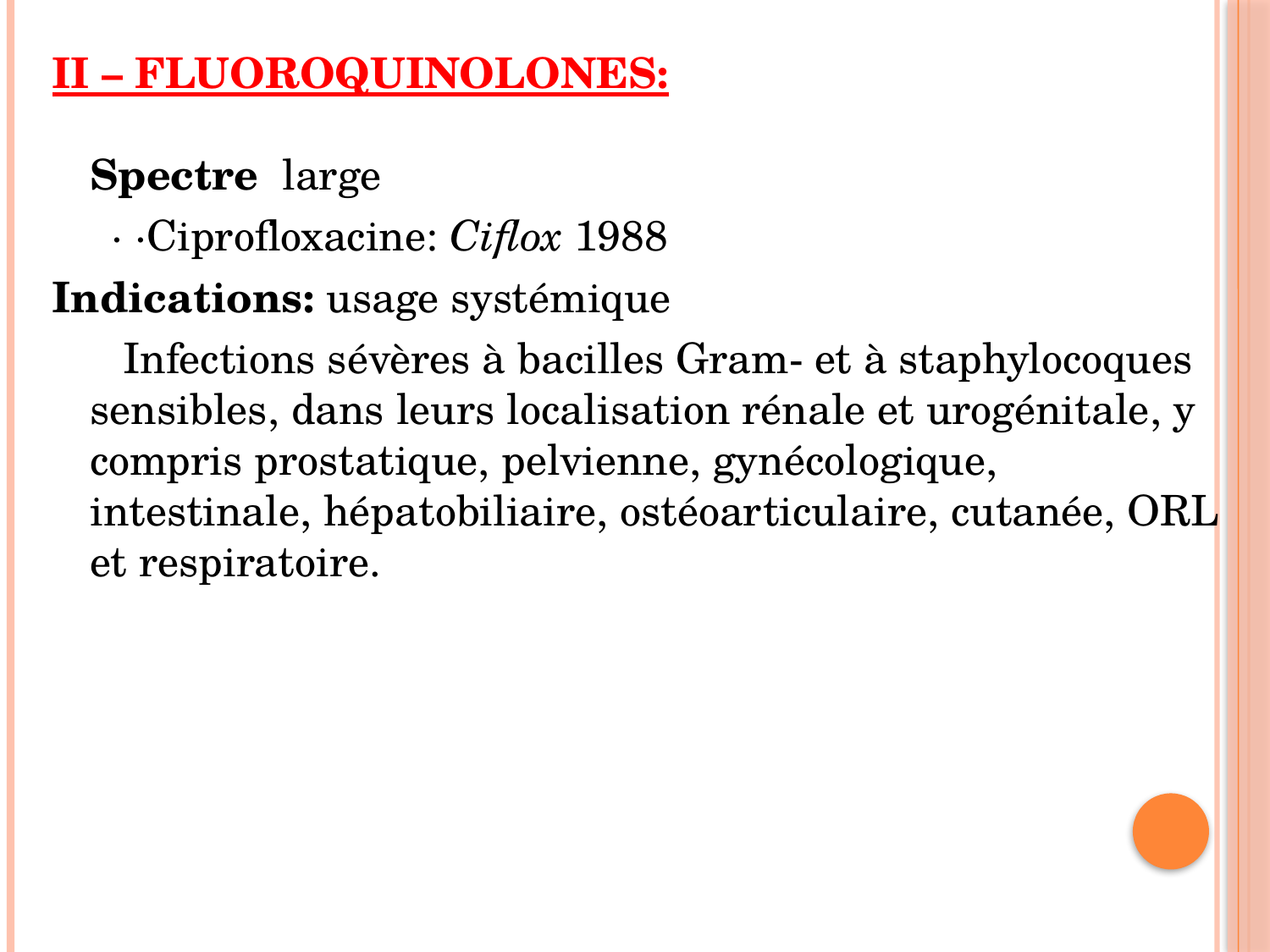

II – FLUOROQUINOLONES:
Spectre  large
     · ·Ciprofloxacine: Ciflox 1988
Indications: usage systémique
      Infections sévères à bacilles Gram- et à staphylocoques sensibles, dans leurs localisation rénale et urogénitale, y compris prostatique, pelvienne, gynécologique, intestinale, hépatobiliaire, ostéoarticulaire, cutanée, ORL et respiratoire.